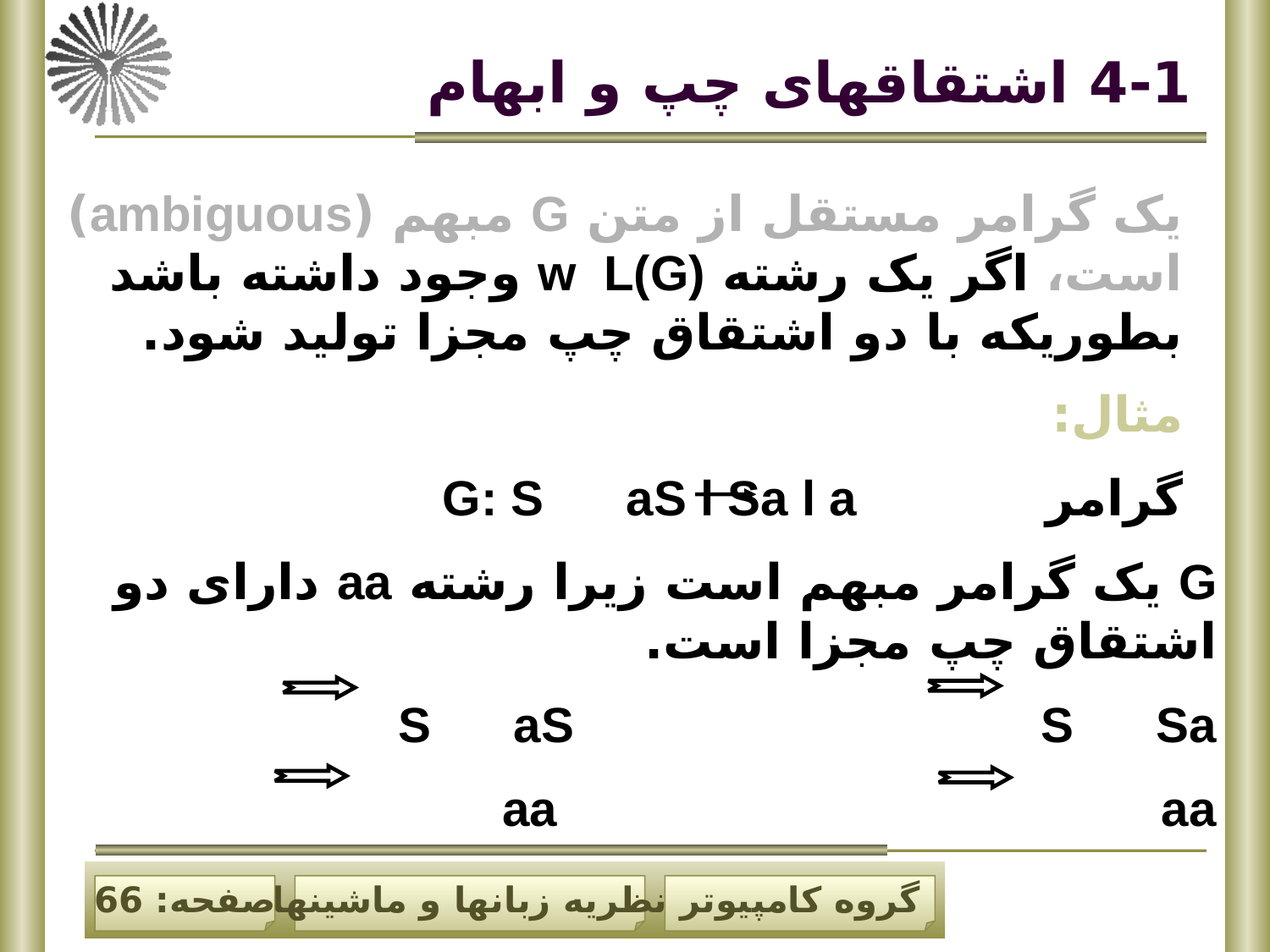

# 4-1 اشتقاقهای چپ و ابهام
یک گرامر مستقل از متن G مبهم (ambiguous) است، اگر یک رشته w  L(G) وجود داشته باشد بطوریکه با دو اشتقاق چپ مجزا تولید شود.
  مثال:
  گرامر           G: S      aS l Sa l a
G یک گرامر مبهم است زیرا رشته aa دارای دو اشتقاق چپ مجزا است.
S      aS                                  S      Sa
aa                                            aa